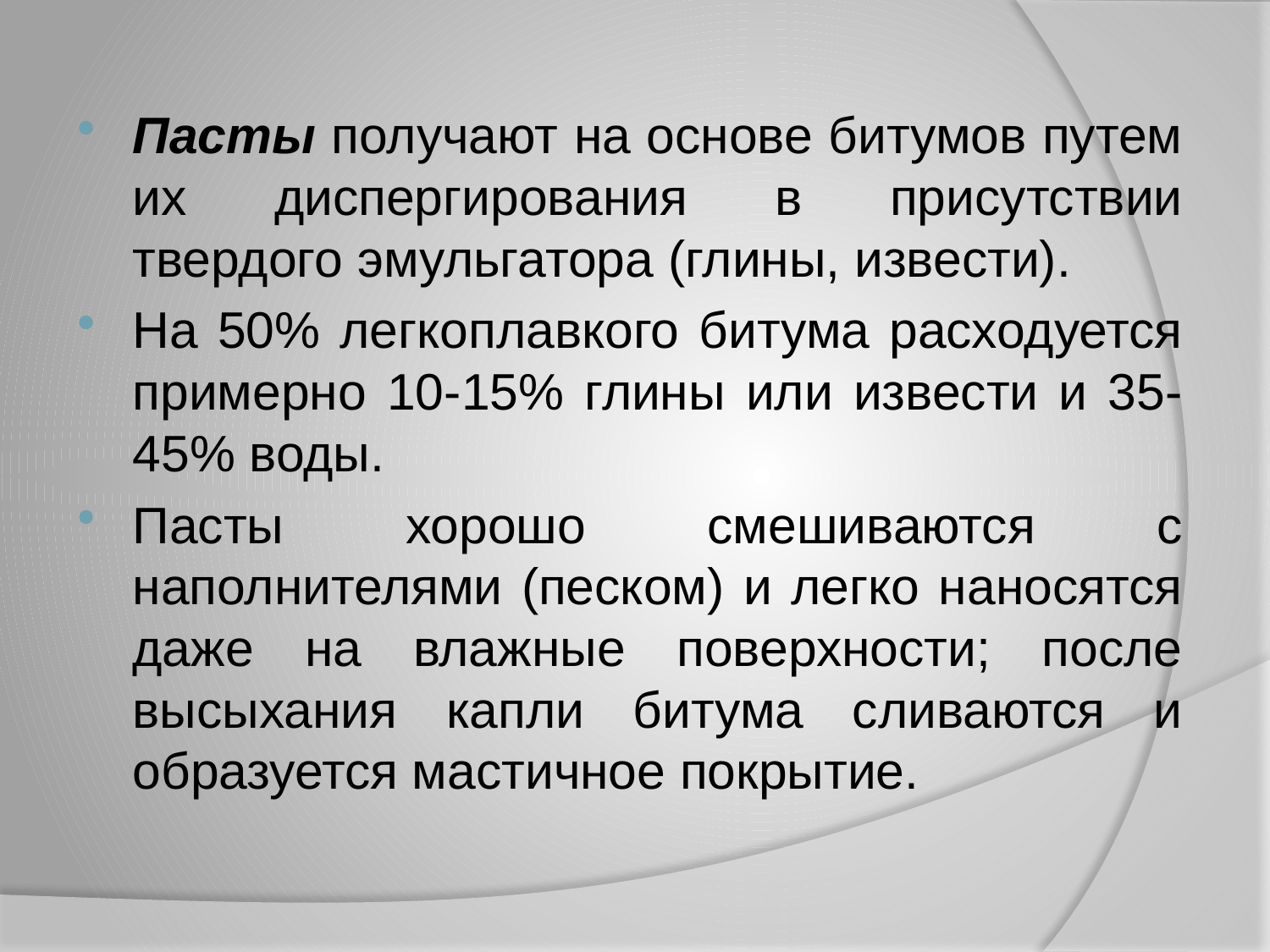

#
Пасты получают на основе битумов путем их диспергирования в присутствии твердого эмульгатора (глины, извести).
На 50% легкоплавкого битума расходуется примерно 10-15% глины или извести и 35-45% воды.
Пасты хорошо смешиваются с наполнителями (песком) и легко наносятся даже на влажные поверхности; после высыхания капли битума сливаются и образуется мастичное покрытие.